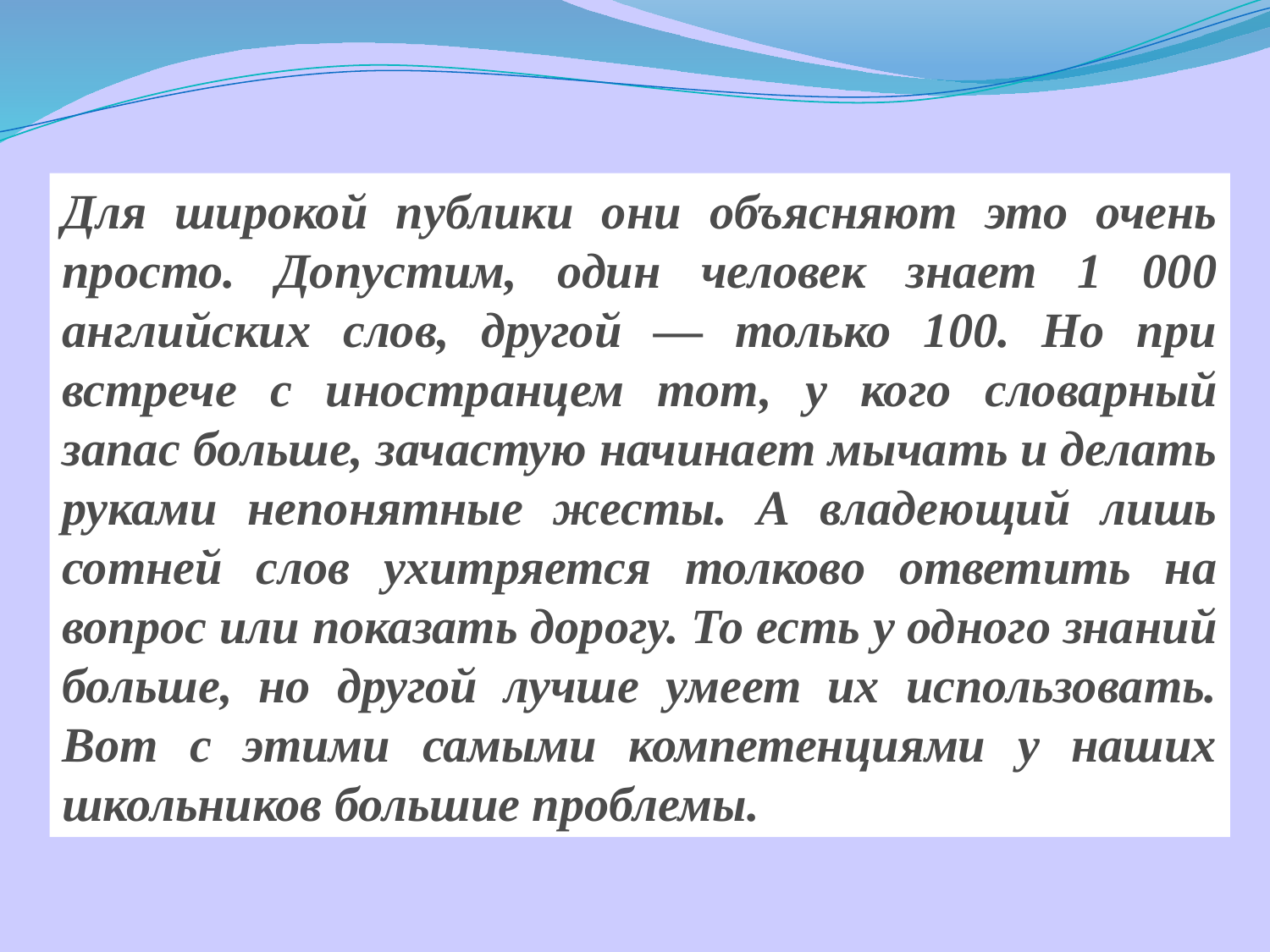

Для широкой публики они объясняют это очень просто. Допустим, один человек знает 1 000 английских слов, другой — только 100. Но при встрече с иностранцем тот, у кого словарный запас больше, зачастую начинает мычать и делать руками непонятные жесты. А владеющий лишь сотней слов ухитряется толково ответить на вопрос или показать дорогу. То есть у одного знаний больше, но другой лучше умеет их использовать. Вот с этими самыми компетенциями у наших школьников большие проблемы.